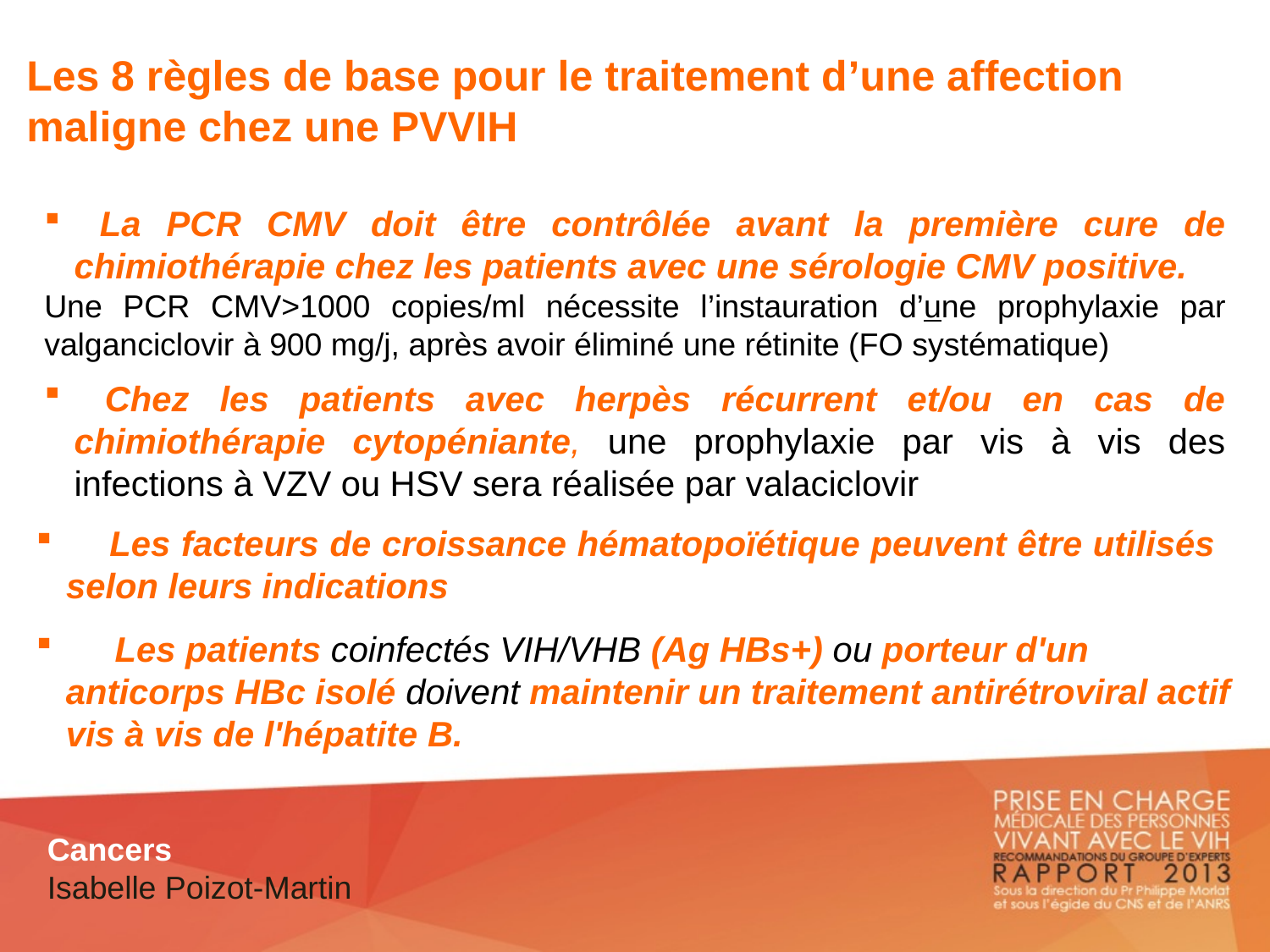

Les 8 règles de base pour le traitement d’une affection maligne chez une PVVIH
 La PCR CMV doit être contrôlée avant la première cure de chimiothérapie chez les patients avec une sérologie CMV positive.
Une PCR CMV>1000 copies/ml nécessite l’instauration d’une prophylaxie par valganciclovir à 900 mg/j, après avoir éliminé une rétinite (FO systématique)
 Chez les patients avec herpès récurrent et/ou en cas de chimiothérapie cytopéniante, une prophylaxie par vis à vis des infections à VZV ou HSV sera réalisée par valaciclovir
    Les facteurs de croissance hématopoïétique peuvent être utilisés selon leurs indications
     Les patients coinfectés VIH/VHB (Ag HBs+) ou porteur d'un anticorps HBc isolé doivent maintenir un traitement antirétroviral actif vis à vis de l'hépatite B.
Cancers
Isabelle Poizot-Martin